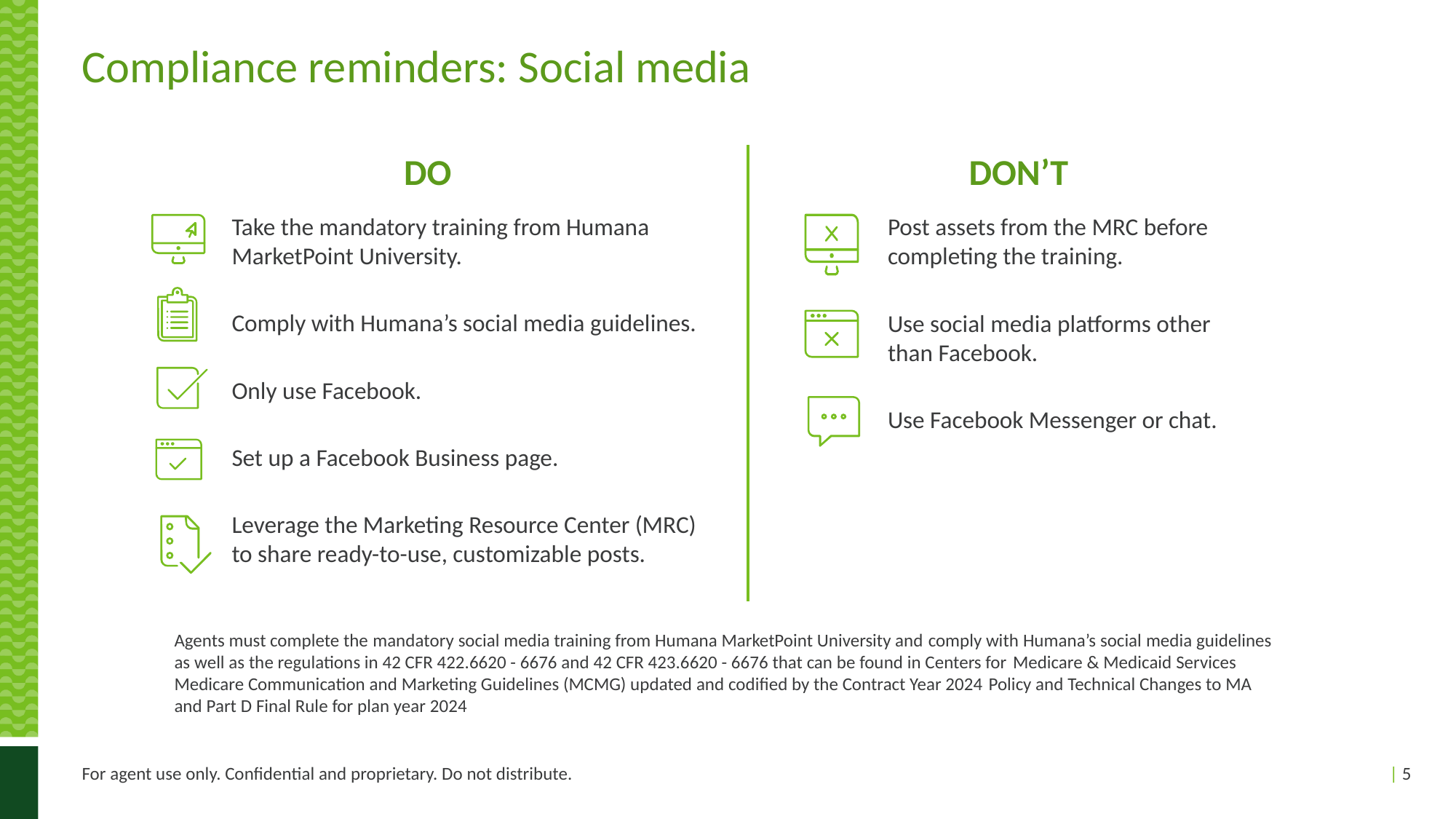

# Compliance reminders: Social media
DO
DON’T
Take the mandatory training from Humana MarketPoint University.

Comply with Humana’s social media guidelines.

Only use Facebook.

Set up a Facebook Business page.

Leverage the Marketing Resource Center (MRC) to share ready-to-use, customizable posts.

Post assets from the MRC before
completing the training.

Use social media platforms other
than Facebook.

Use Facebook Messenger or chat.

Agents must complete the mandatory social media training from Humana MarketPoint University and comply with Humana’s social media guidelines as well as the regulations in 42 CFR 422.6620 - 6676 and 42 CFR 423.6620 - 6676 that can be found in Centers for Medicare & Medicaid Services
Medicare Communication and Marketing Guidelines (MCMG) updated and codified by the Contract Year 2024 Policy and Technical Changes to MA and Part D Final Rule for plan year 2024
For agent use only. Confidential and proprietary. Do not distribute.
| 5